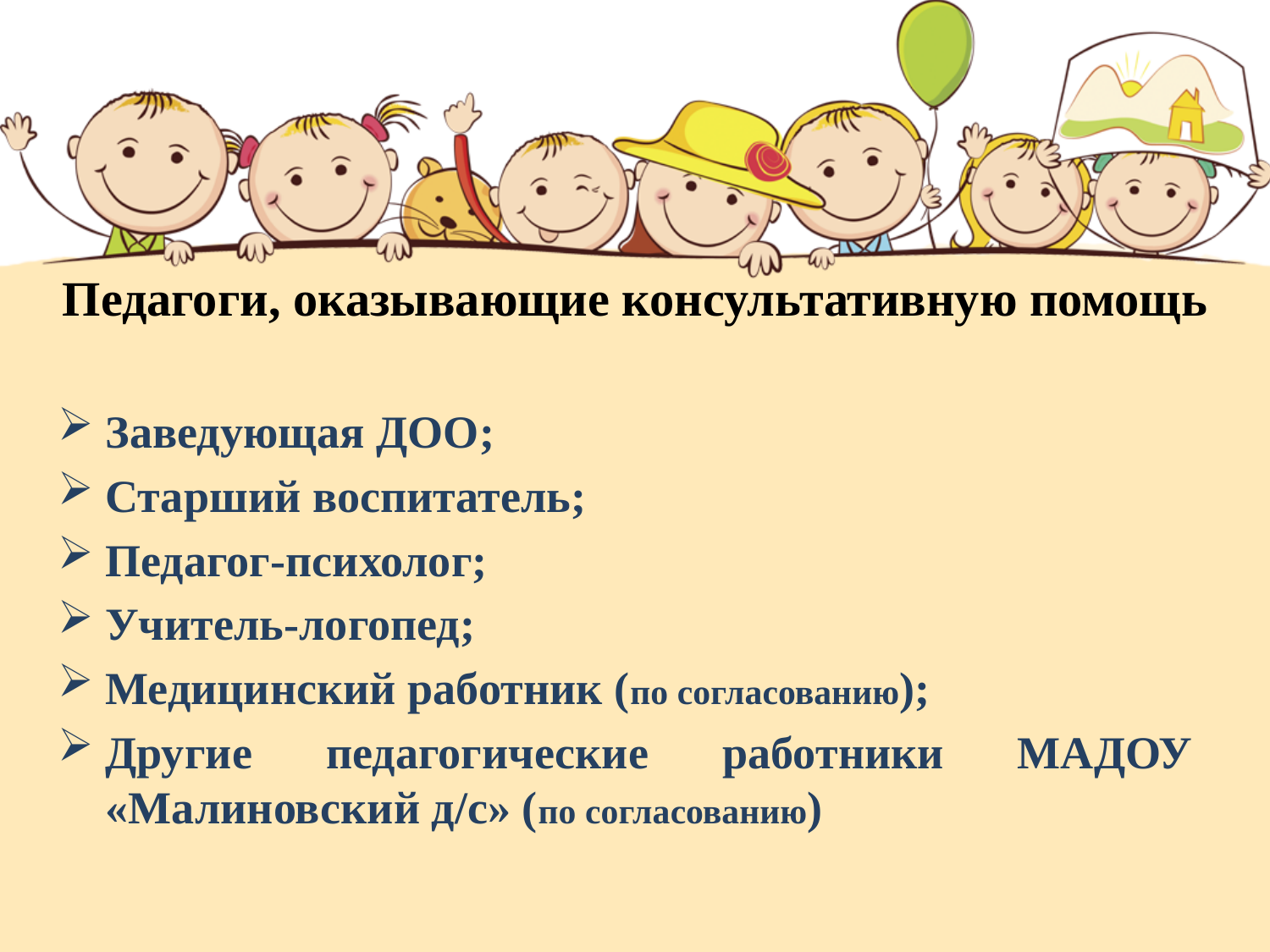

# Педагоги, оказывающие консультативную помощь
Заведующая ДОО;
Старший воспитатель;
Педагог-психолог;
Учитель-логопед;
Медицинский работник (по согласованию);
Другие педагогические работники МАДОУ «Малиновский д/с» (по согласованию)